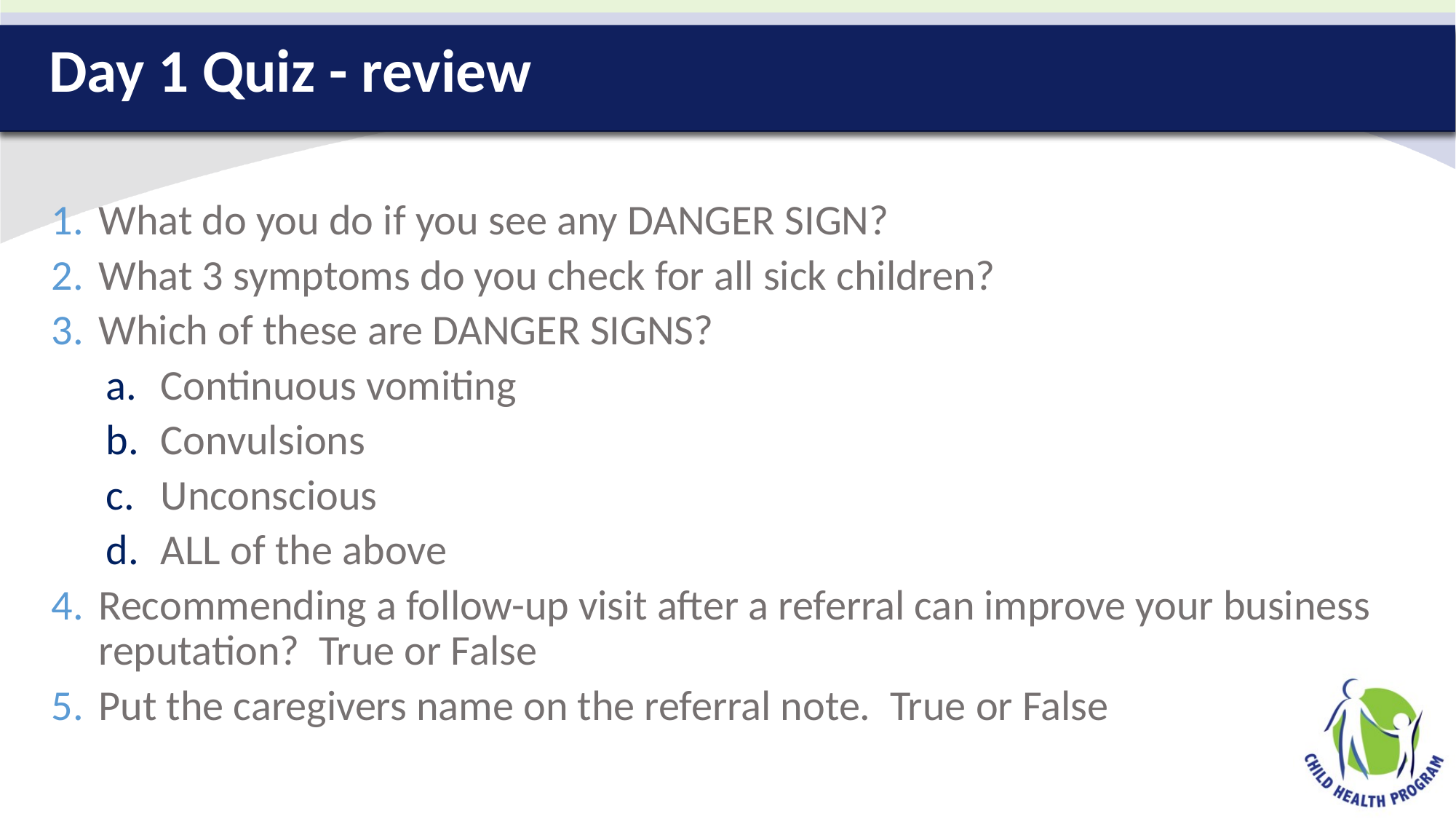

# Day 1 Quiz - review
What do you do if you see any DANGER SIGN?
What 3 symptoms do you check for all sick children?
Which of these are DANGER SIGNS?
Continuous vomiting
Convulsions
Unconscious
ALL of the above
Recommending a follow-up visit after a referral can improve your business reputation?  True or False
Put the caregivers name on the referral note.  True or False
DAY 1 TEST QUESTIONS